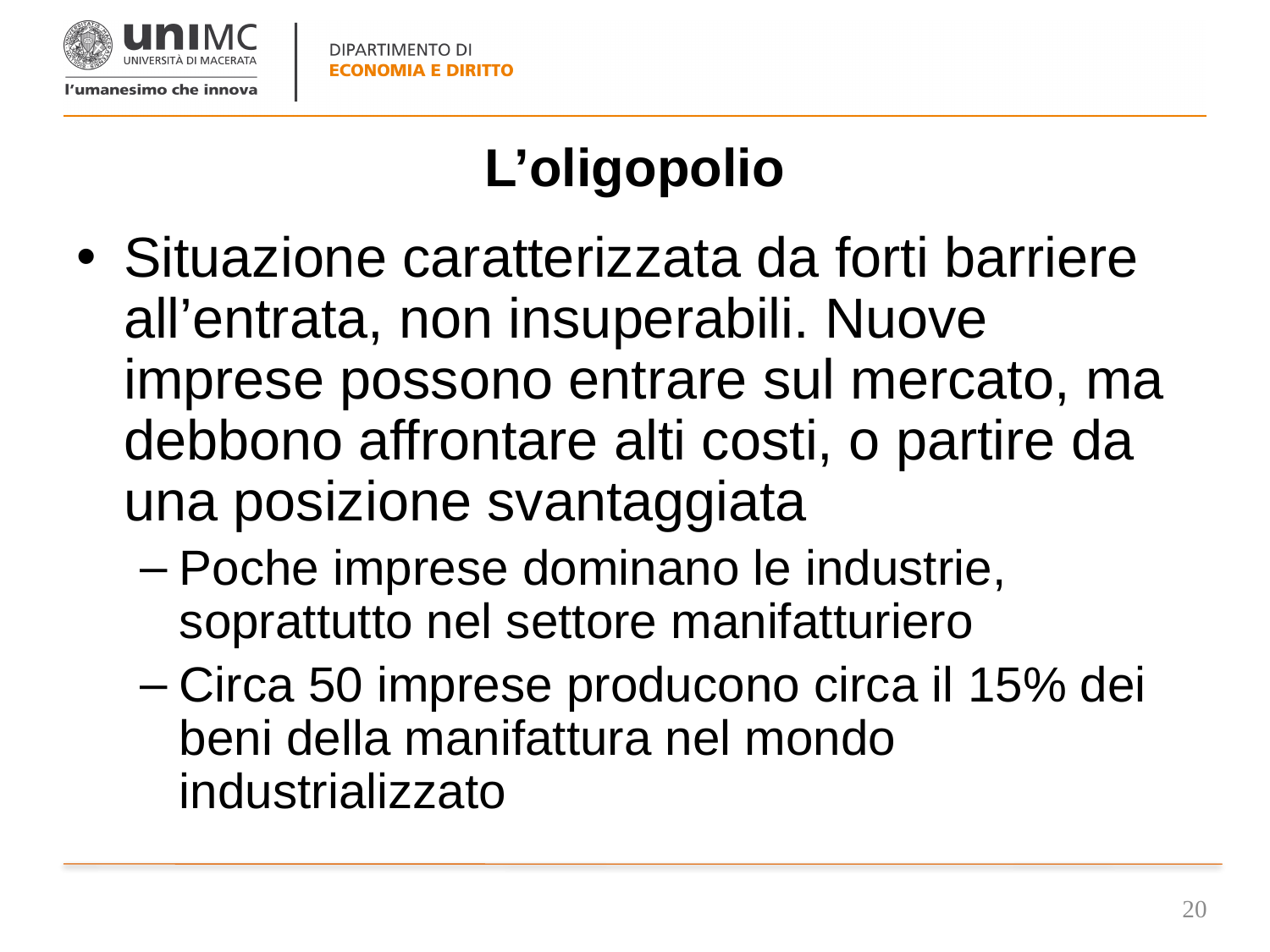

# L’oligopolio
Situazione caratterizzata da forti barriere all’entrata, non insuperabili. Nuove imprese possono entrare sul mercato, ma debbono affrontare alti costi, o partire da una posizione svantaggiata
Poche imprese dominano le industrie, soprattutto nel settore manifatturiero
Circa 50 imprese producono circa il 15% dei beni della manifattura nel mondo industrializzato
20